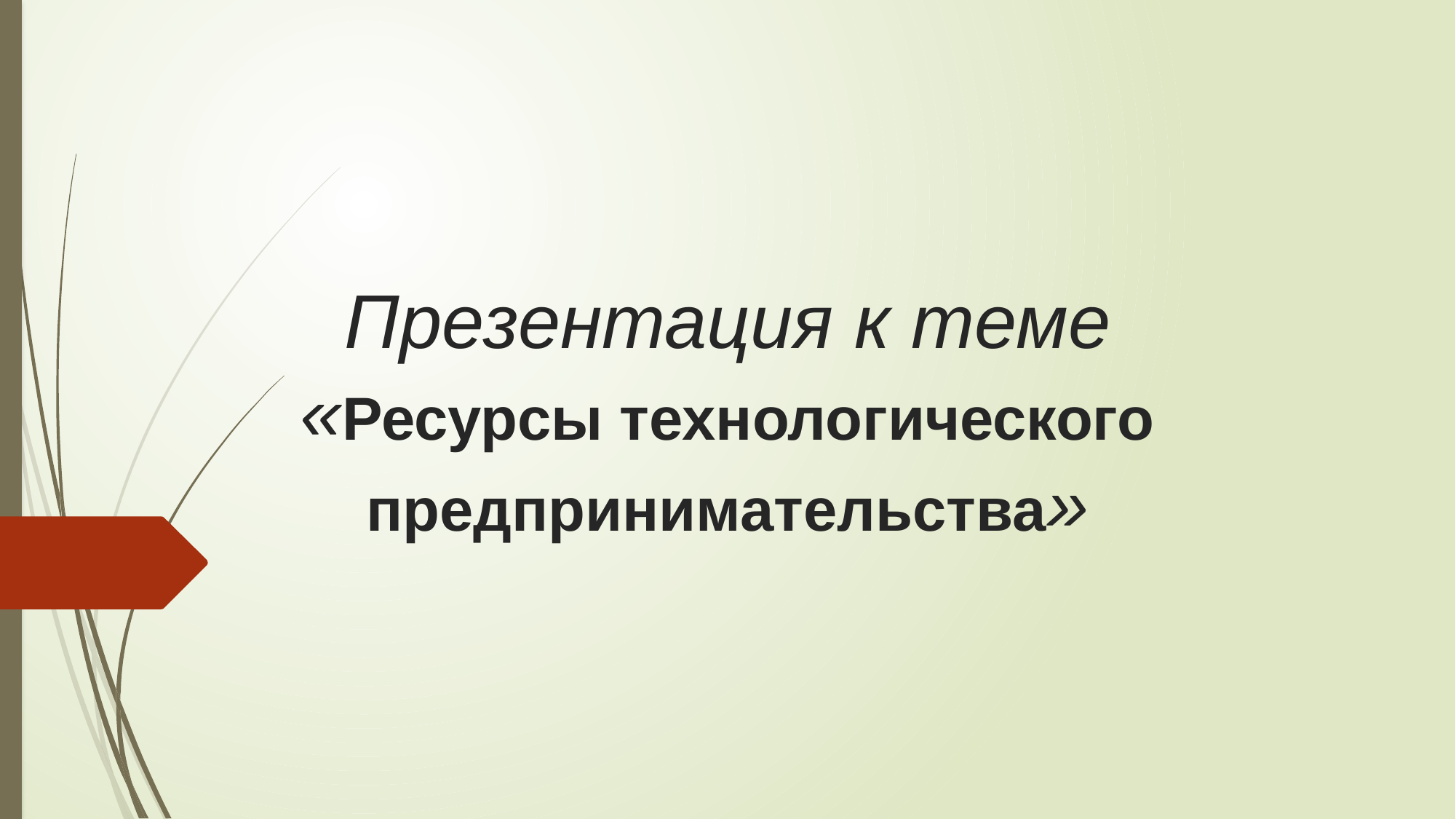

# Презентация к теме «Ресурсы технологического предпринимательства»